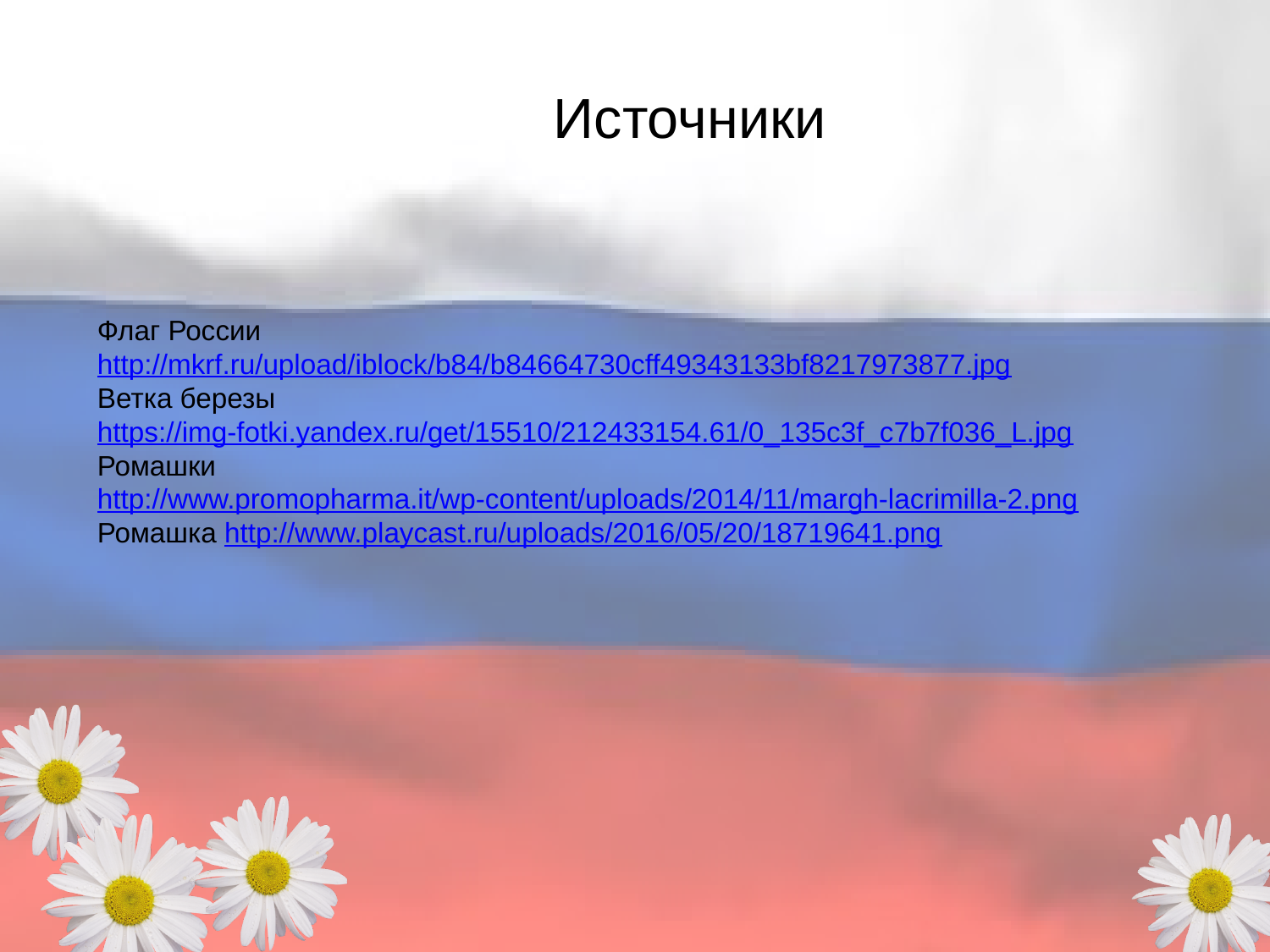

Источники
Флаг России http://mkrf.ru/upload/iblock/b84/b84664730cff49343133bf8217973877.jpg
Ветка березы https://img-fotki.yandex.ru/get/15510/212433154.61/0_135c3f_c7b7f036_L.jpg
Ромашки http://www.promopharma.it/wp-content/uploads/2014/11/margh-lacrimilla-2.png
Ромашка http://www.playcast.ru/uploads/2016/05/20/18719641.png